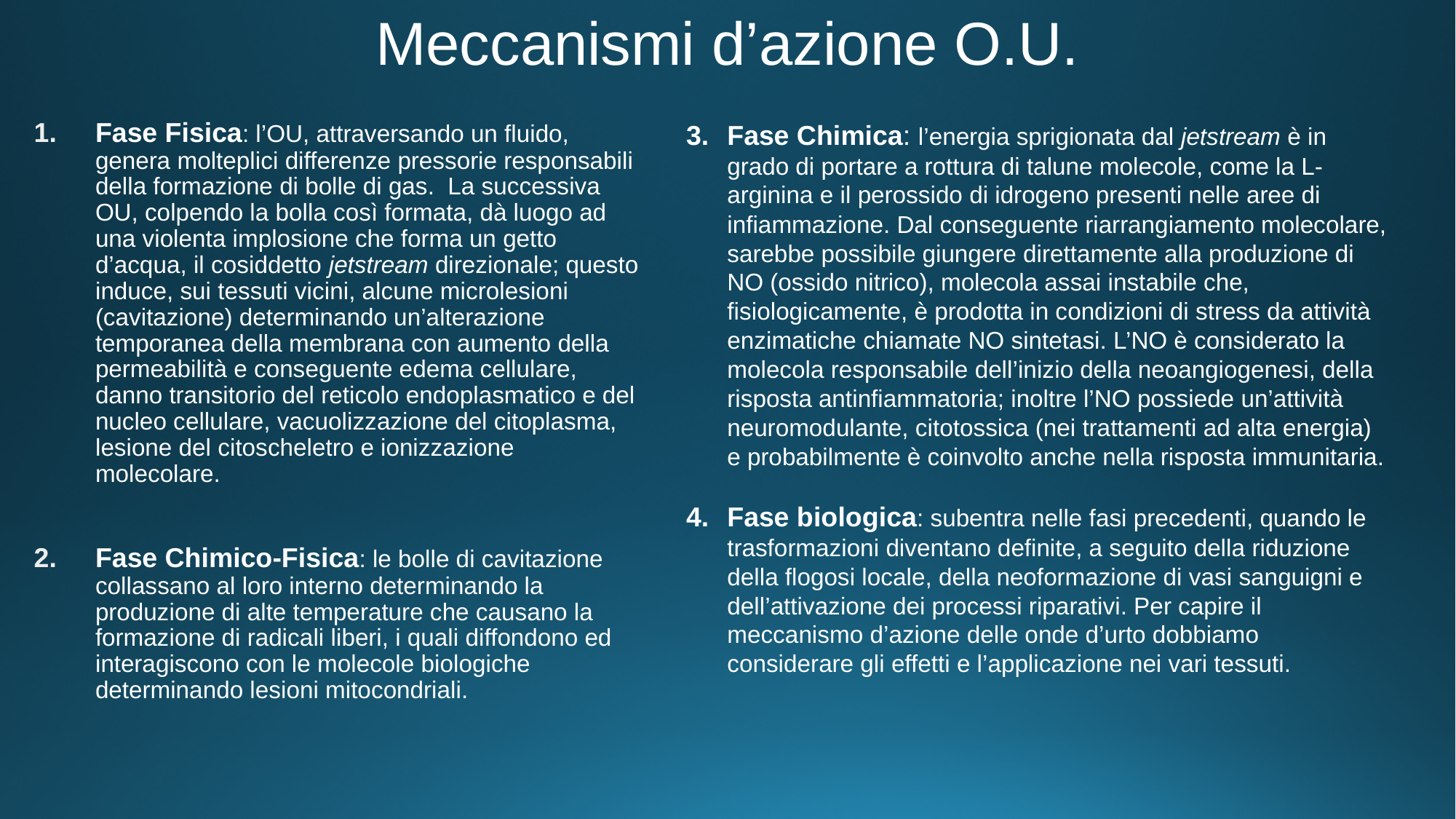

# Meccanismi d’azione O.U.

Fase Chimica: l’energia sprigionata dal jetstream è in grado di portare a rottura di talune molecole, come la L-arginina e il perossido di idrogeno presenti nelle aree di infiammazione. Dal conseguente riarrangiamento molecolare, sarebbe possibile giungere direttamente alla produzione di NO (ossido nitrico), molecola assai instabile che, fisiologicamente, è prodotta in condizioni di stress da attività enzimatiche chiamate NO sintetasi. L’NO è considerato la molecola responsabile dell’inizio della neoangiogenesi, della risposta antinfiammatoria; inoltre l’NO possiede un’attività neuromodulante, citotossica (nei trattamenti ad alta energia) e probabilmente è coinvolto anche nella risposta immunitaria.

Fase biologica: subentra nelle fasi precedenti, quando le trasformazioni diventano definite, a seguito della riduzione della flogosi locale, della neoformazione di vasi sanguigni e dell’attivazione dei processi riparativi. Per capire il meccanismo d’azione delle onde d’urto dobbiamo considerare gli effetti e l’applicazione nei vari tessuti.

Fase Fisica: l’OU, attraversando un fluido, genera molteplici differenze pressorie responsabili della formazione di bolle di gas.  La successiva OU, colpendo la bolla così formata, dà luogo ad una violenta implosione che forma un getto d’acqua, il cosiddetto jetstream direzionale; questo induce, sui tessuti vicini, alcune microlesioni (cavitazione) determinando un’alterazione temporanea della membrana con aumento della permeabilità e conseguente edema cellulare, danno transitorio del reticolo endoplasmatico e del nucleo cellulare, vacuolizzazione del citoplasma, lesione del citoscheletro e ionizzazione molecolare.

Fase Chimico-Fisica: le bolle di cavitazione collassano al loro interno determinando la produzione di alte temperature che causano la formazione di radicali liberi, i quali diffondono ed interagiscono con le molecole biologiche determinando lesioni mitocondriali.